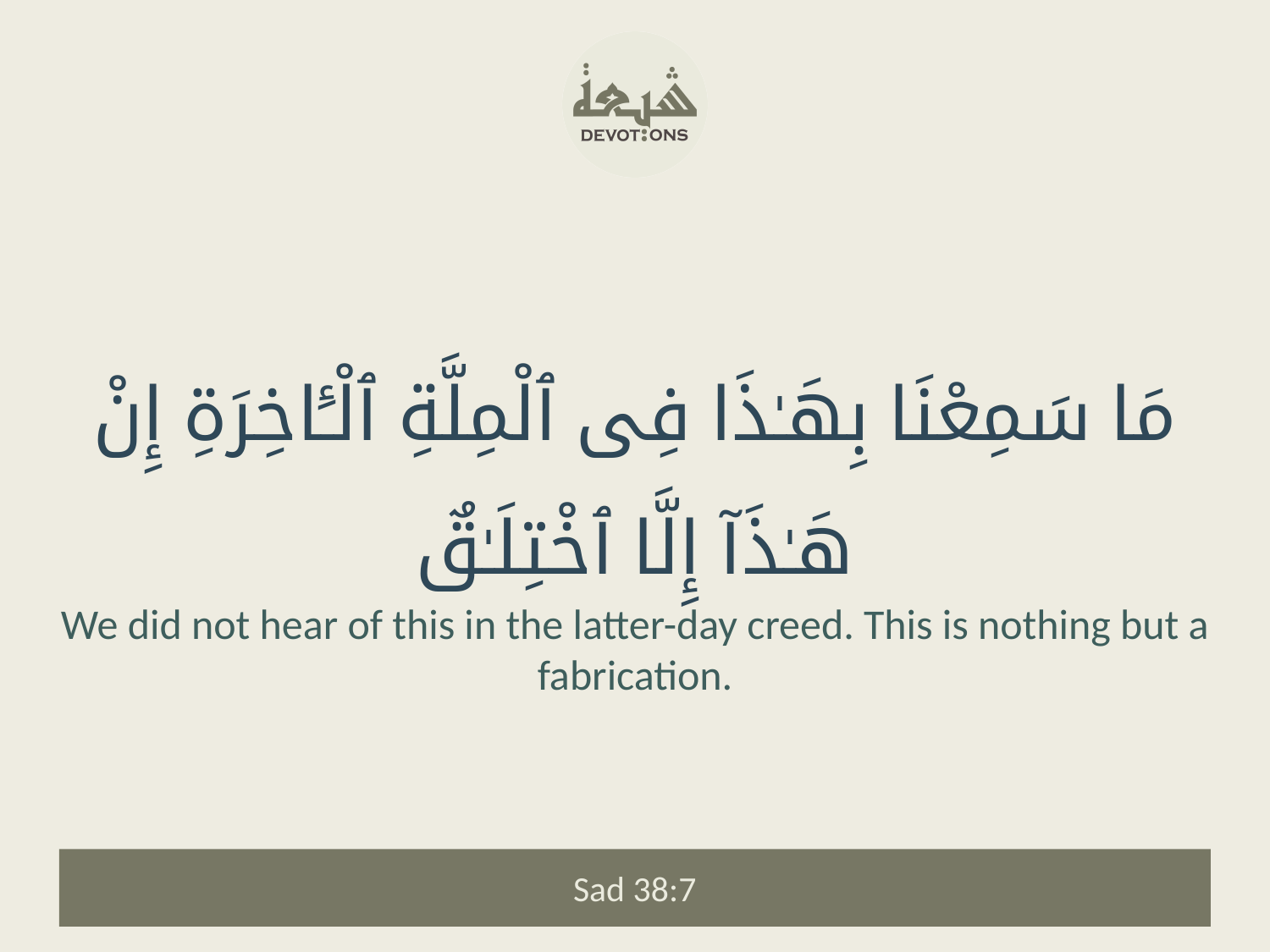

مَا سَمِعْنَا بِهَـٰذَا فِى ٱلْمِلَّةِ ٱلْـَٔاخِرَةِ إِنْ هَـٰذَآ إِلَّا ٱخْتِلَـٰقٌ
We did not hear of this in the latter-day creed. This is nothing but a fabrication.
Sad 38:7